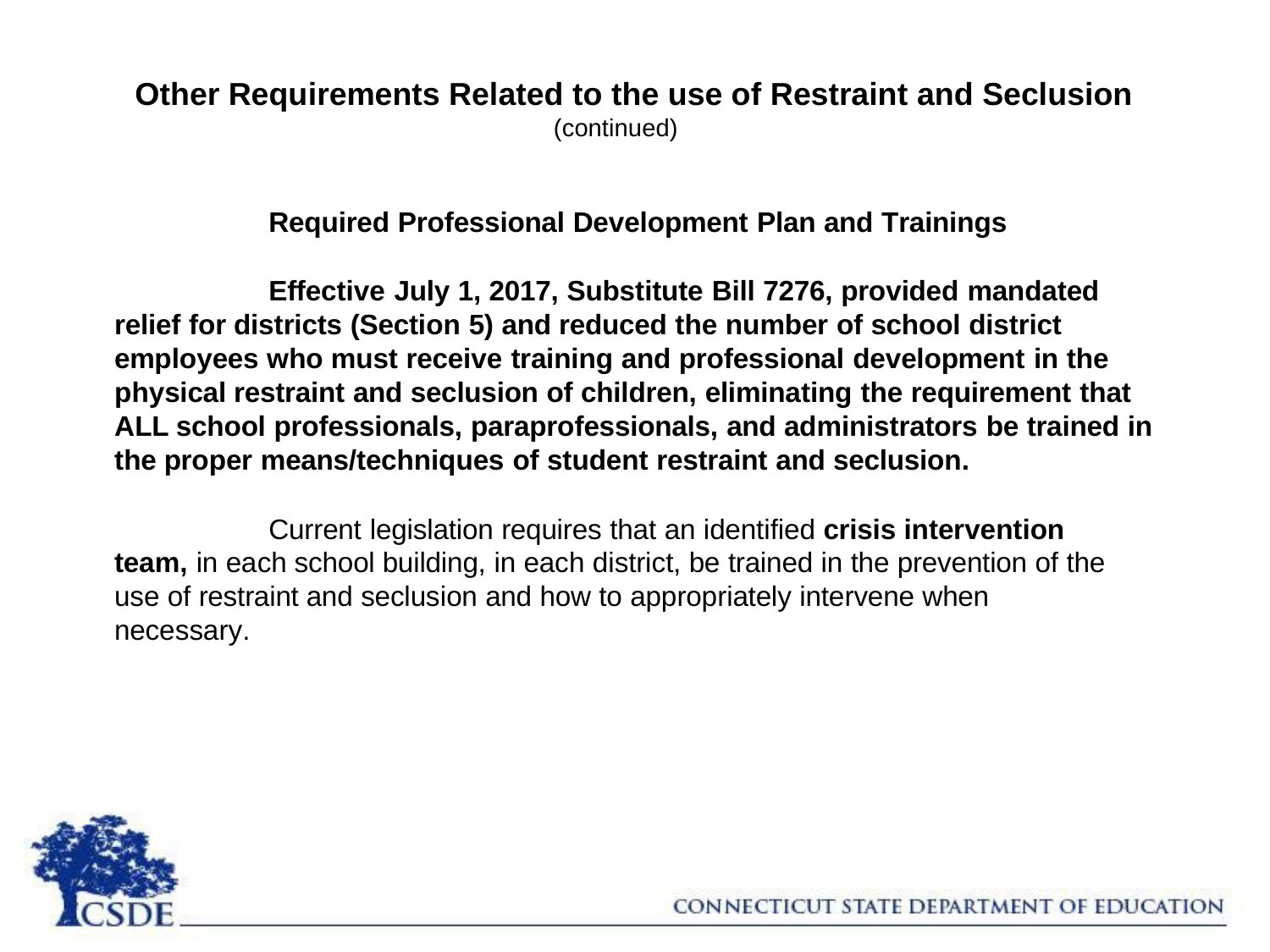

# Other Requirements Related to the use of Restraint and Seclusion
(continued)
Required Professional Development Plan and Trainings

Effective July 1, 2017, Substitute Bill 7276, provided mandated relief for districts (Section 5) and reduced the number of school district employees who must receive training and professional development in the physical restraint and seclusion of children, eliminating the requirement that ALL school professionals, paraprofessionals, and administrators be trained in the proper means/techniques of student restraint and seclusion.

Current legislation requires that an identified crisis intervention team, in each school building, in each district, be trained in the prevention of the use of restraint and seclusion and how to appropriately intervene when necessary.